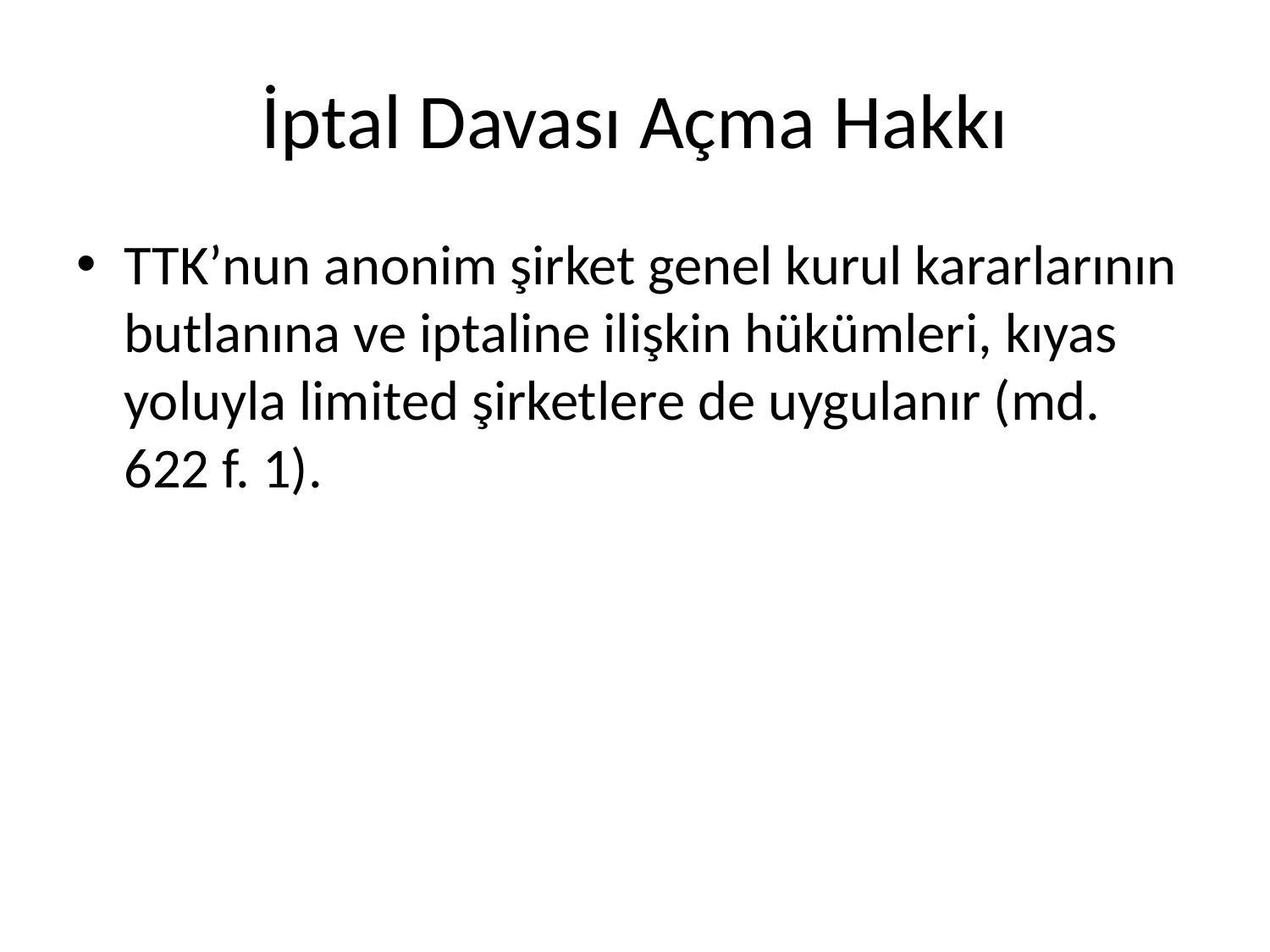

# İptal Davası Açma Hakkı
TTK’nun anonim şirket genel kurul kararlarının butlanına ve iptaline ilişkin hükümleri, kıyas yoluyla limited şirketlere de uygulanır (md. 622 f. 1).